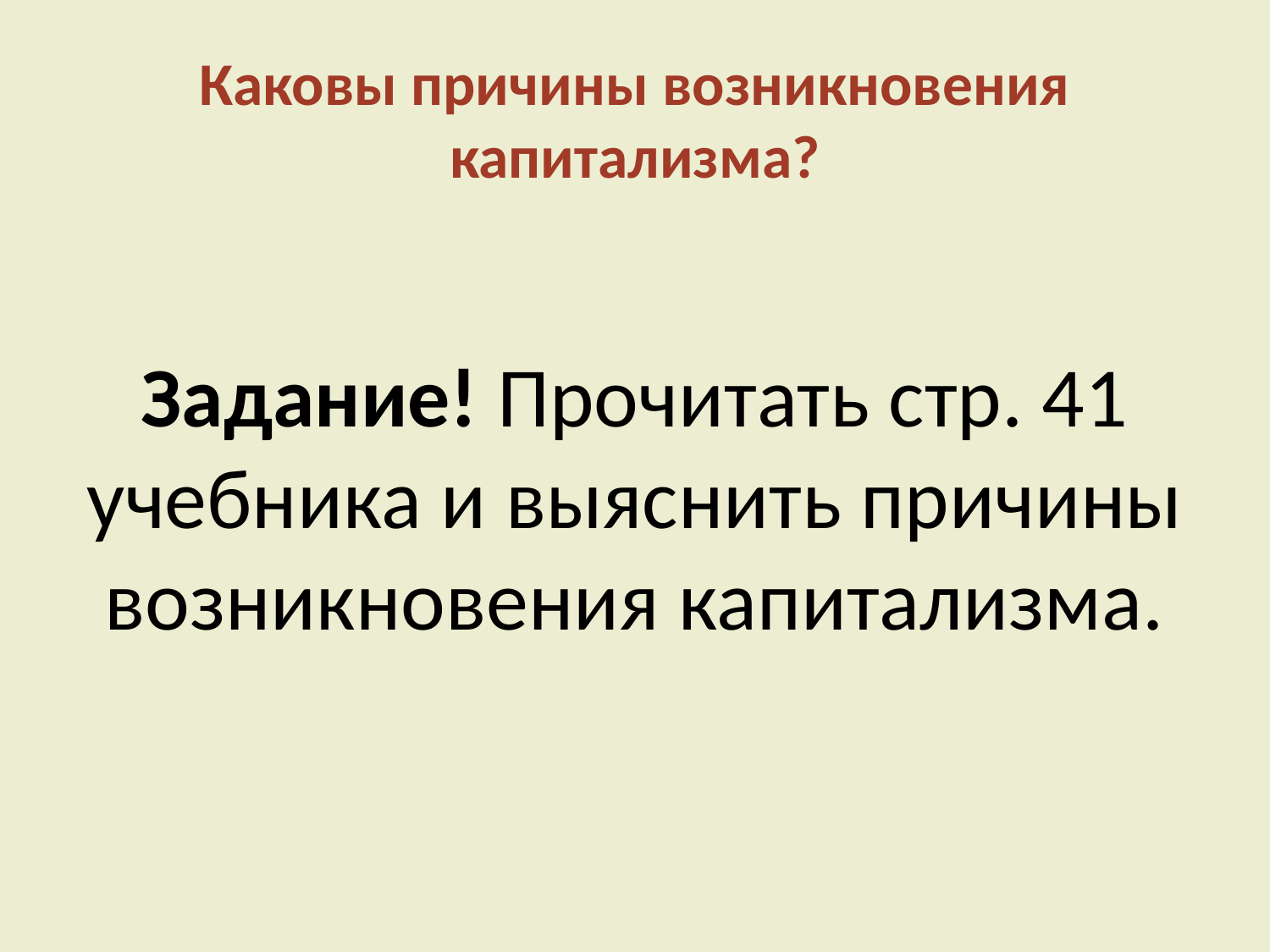

# Каковы причины возникновения капитализма?
Задание! Прочитать стр. 41 учебника и выяснить причины возникновения капитализма.